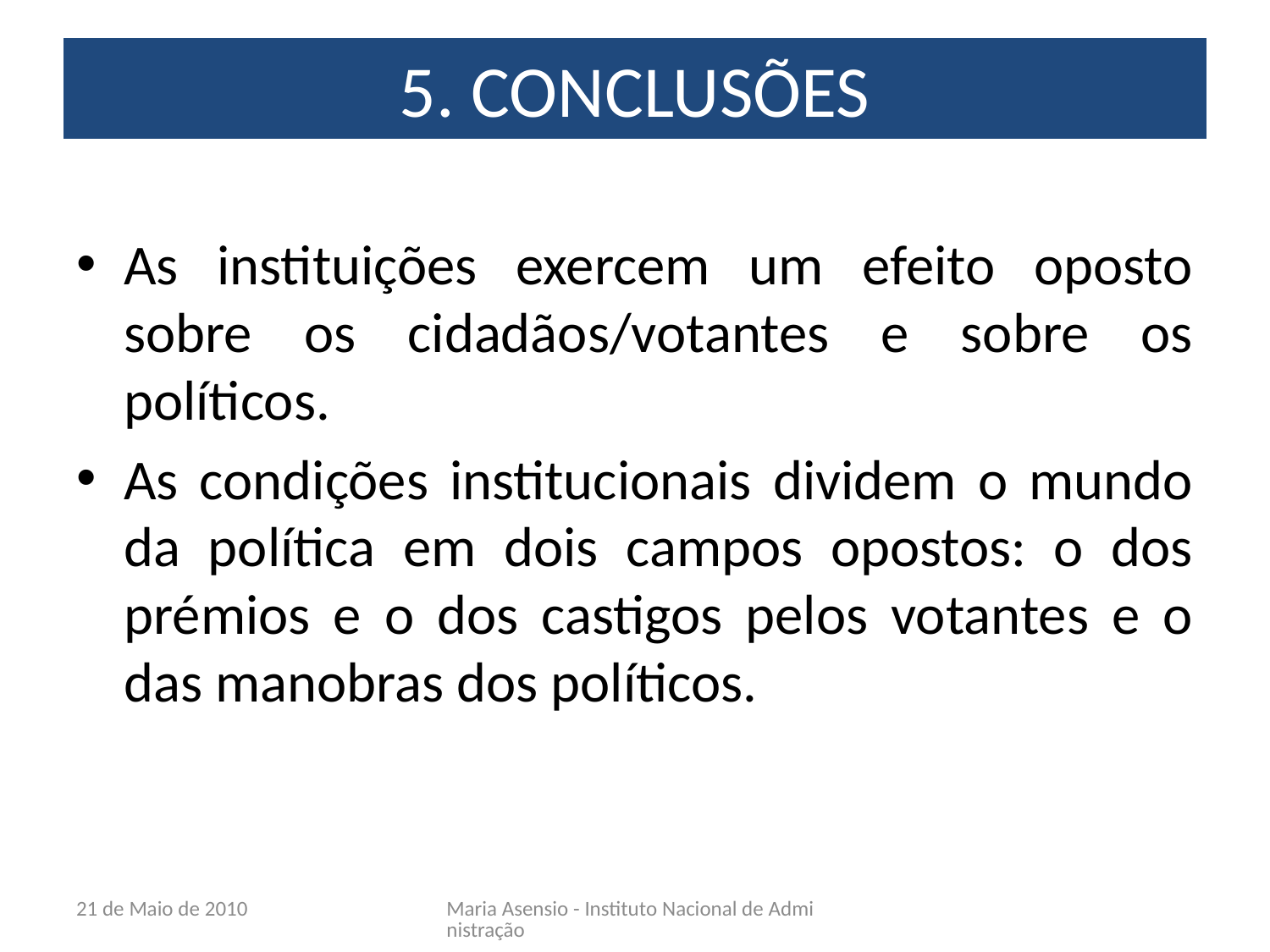

# 5. CONCLUSÕES
As instituições exercem um efeito oposto sobre os cidadãos/votantes e sobre os políticos.
As condições institucionais dividem o mundo da política em dois campos opostos: o dos prémios e o dos castigos pelos votantes e o das manobras dos políticos.

21 de Maio de 2010
Maria Asensio - Instituto Nacional de Administração